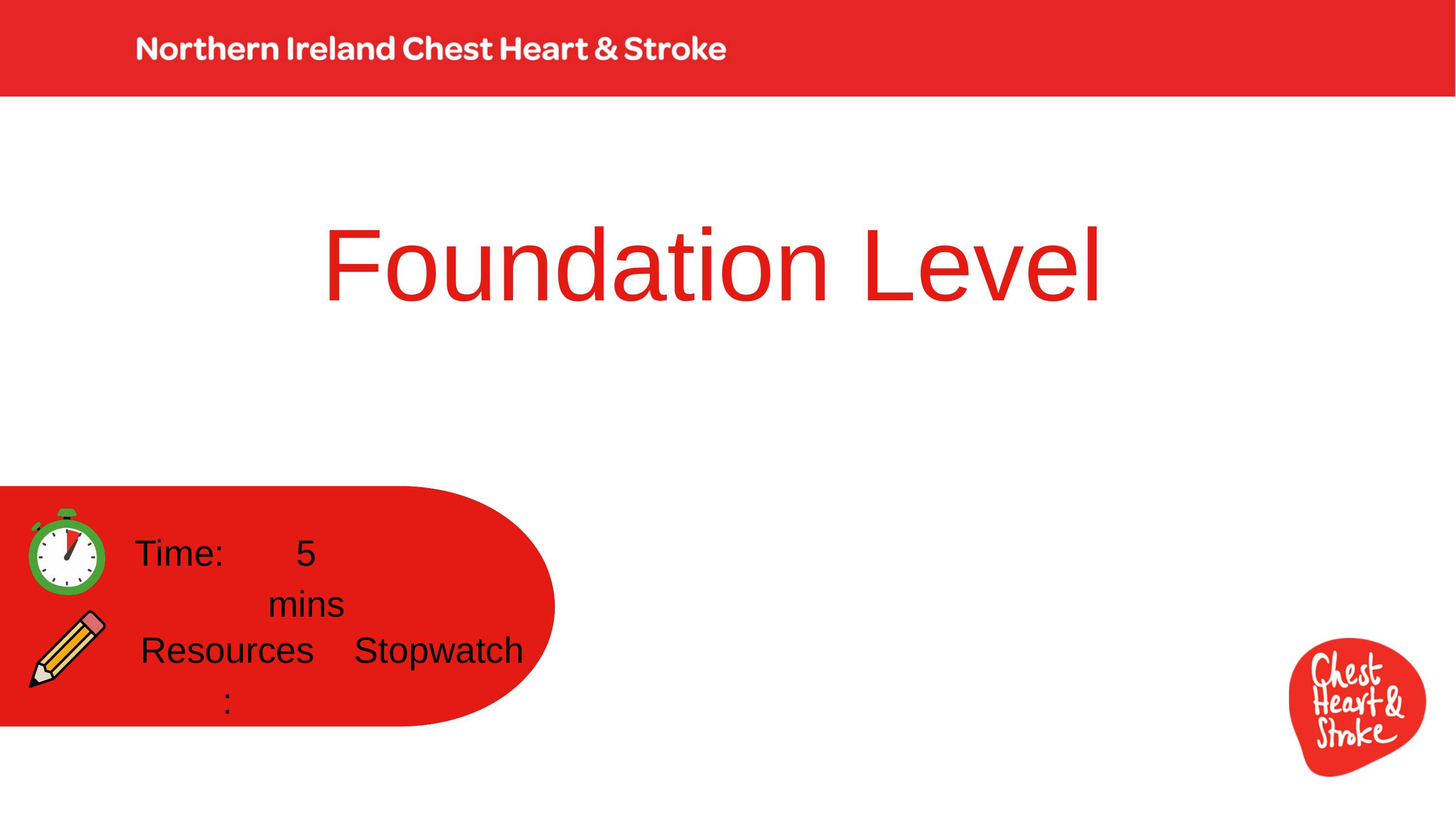

Foundation Level

Time:
5 mins

Resources :
Stopwatch